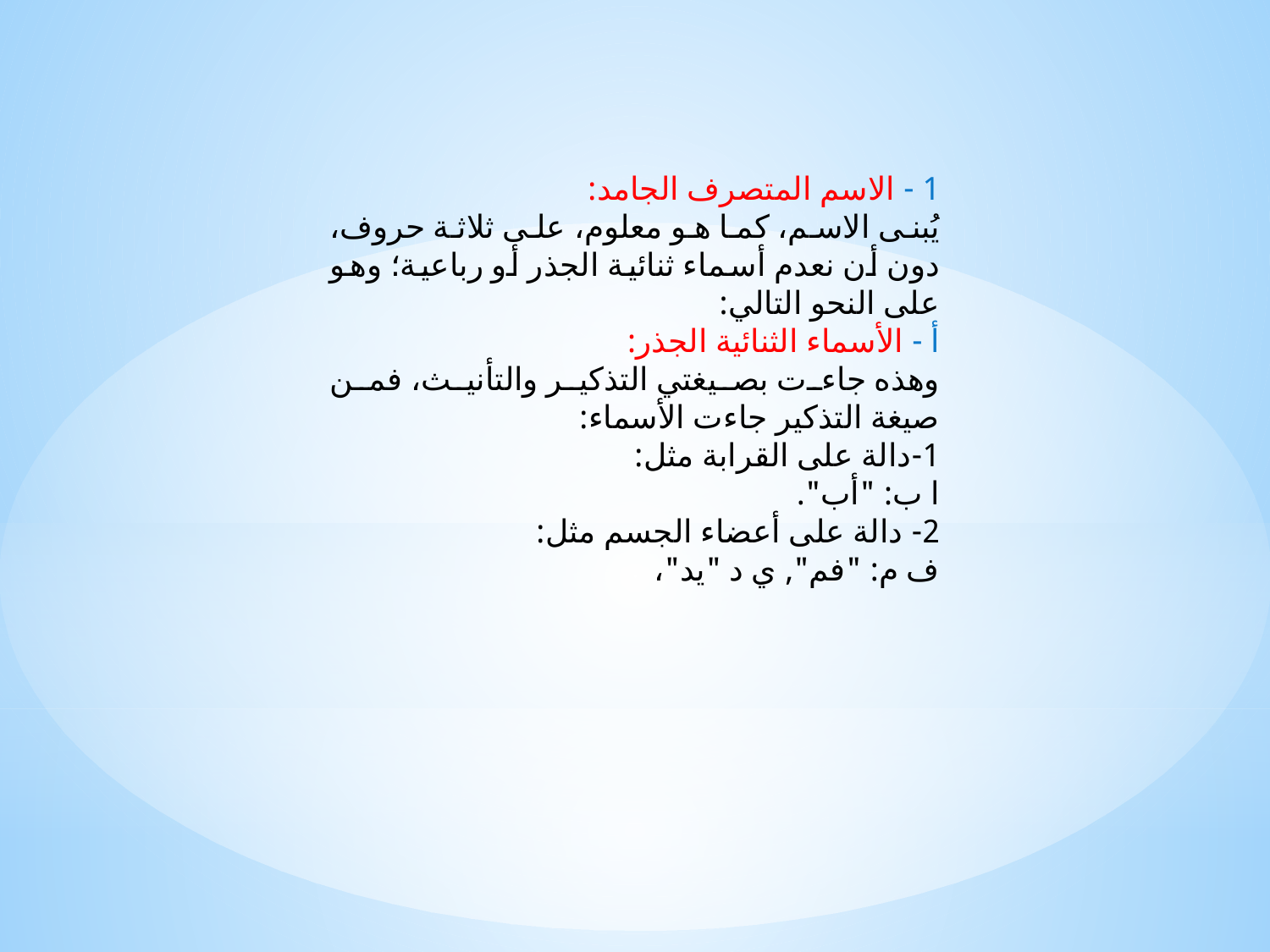

1 - الاسم المتصرف الجامد:
يُبنى الاسم، كما هو معلوم، على ثلاثة حروف، دون أن نعدم أسماء ثنائية الجذر أو رباعية؛ وهو على النحو التالي:
أ - الأسماء الثنائية الجذر:
وهذه جاءت بصيغتي التذكير والتأنيث، فمن صيغة التذكير جاءت الأسماء:
1-دالة على القرابة مثل:
ا ب: "أب".
2- دالة على أعضاء الجسم مثل:
ف م: "فم", ي د "يد"،